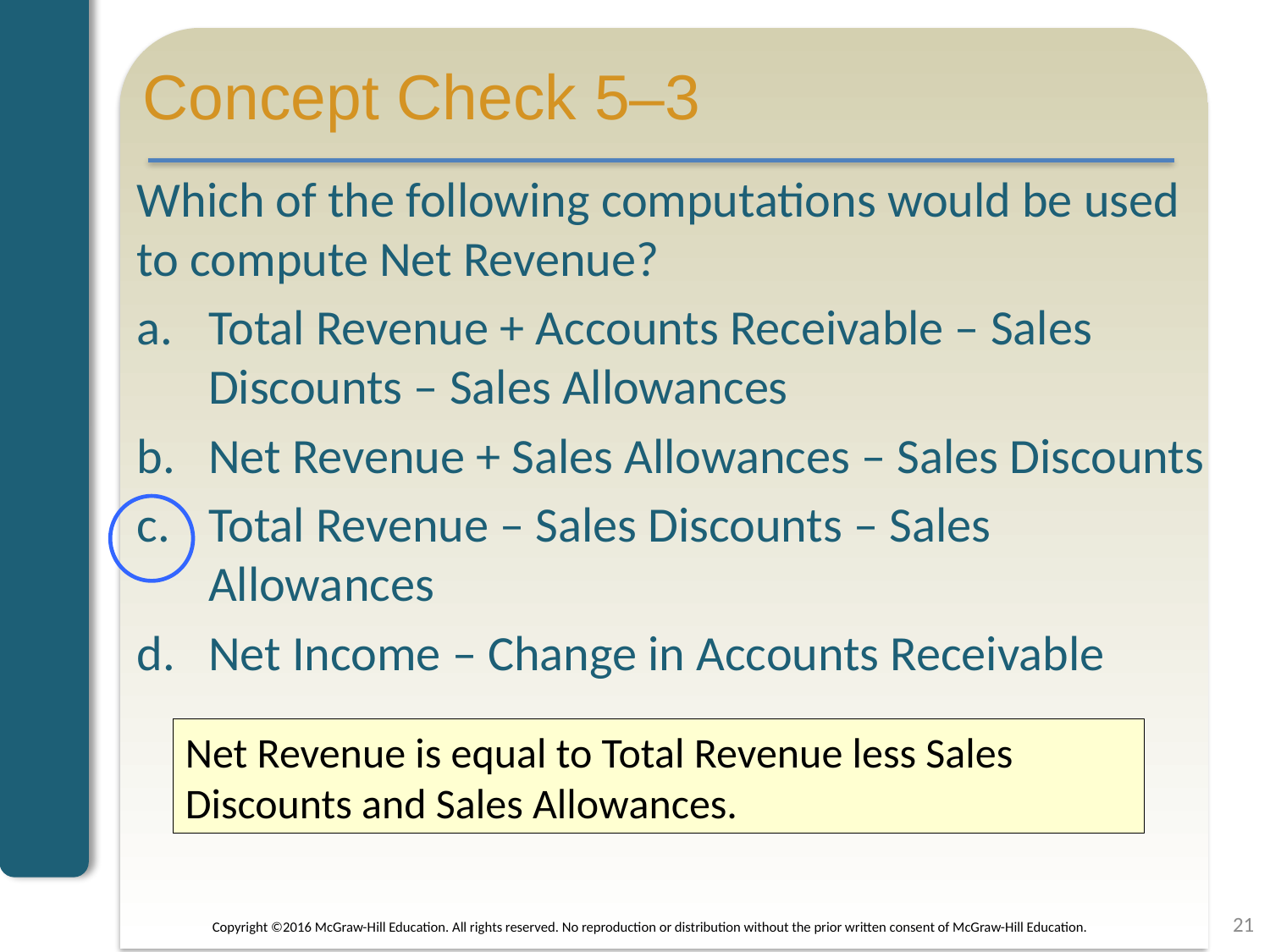

# Concept Check 5–3
Which of the following computations would be used to compute Net Revenue?
Total Revenue + Accounts Receivable – Sales Discounts – Sales Allowances
Net Revenue + Sales Allowances – Sales Discounts
Total Revenue – Sales Discounts – Sales Allowances
Net Income – Change in Accounts Receivable

Net Revenue is equal to Total Revenue less Sales Discounts and Sales Allowances.
21
Copyright ©2016 McGraw-Hill Education. All rights reserved. No reproduction or distribution without the prior written consent of McGraw-Hill Education.